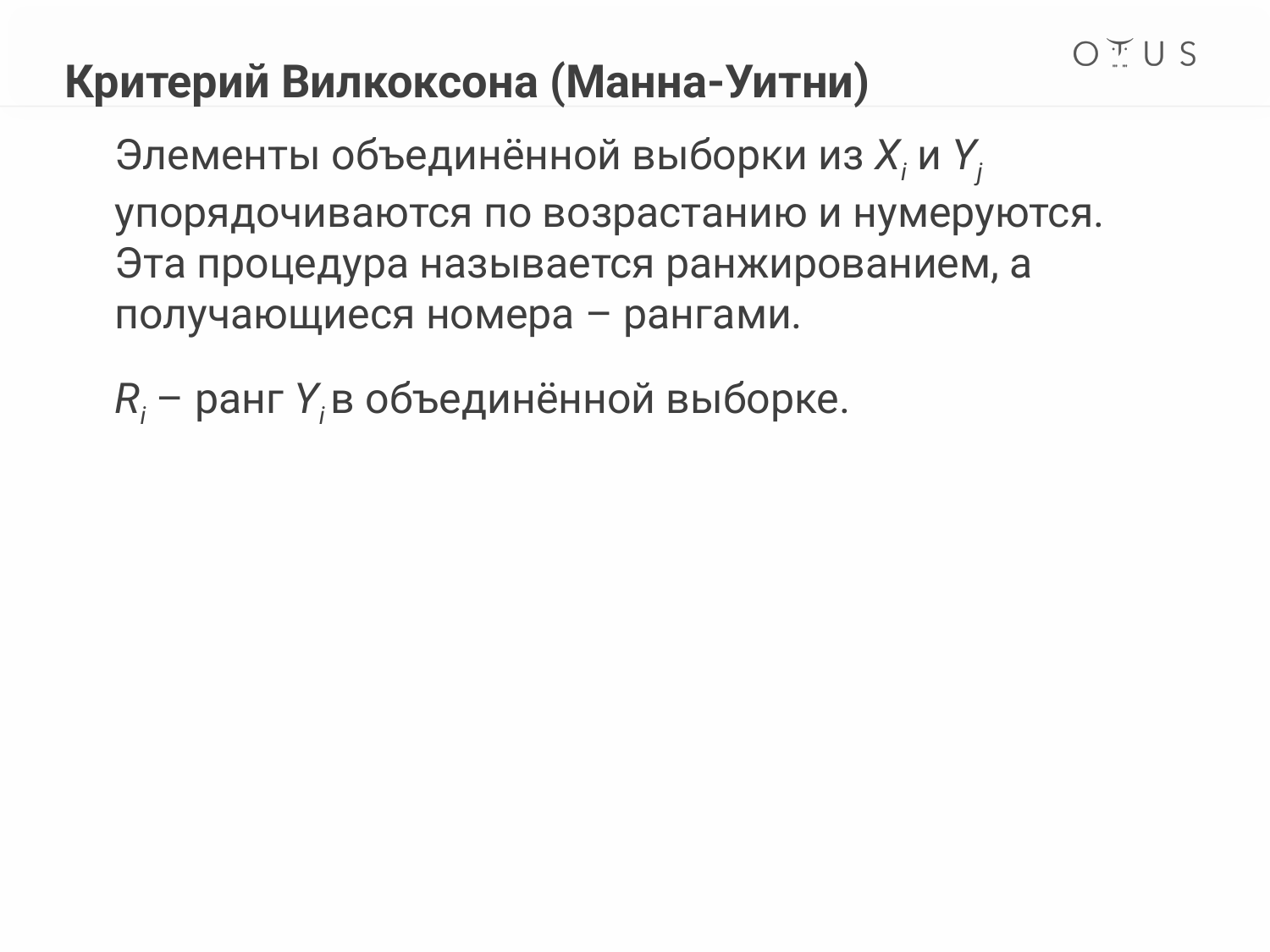

Критерий Вилкоксона (Манна-Уитни)
Элементы объединённой выборки из Xi и Yj упорядочиваются по возрастанию и нумеруются. Эта процедура называется ранжированием, а получающиеся номера – рангами.

Ri – ранг Yi в объединённой выборке.